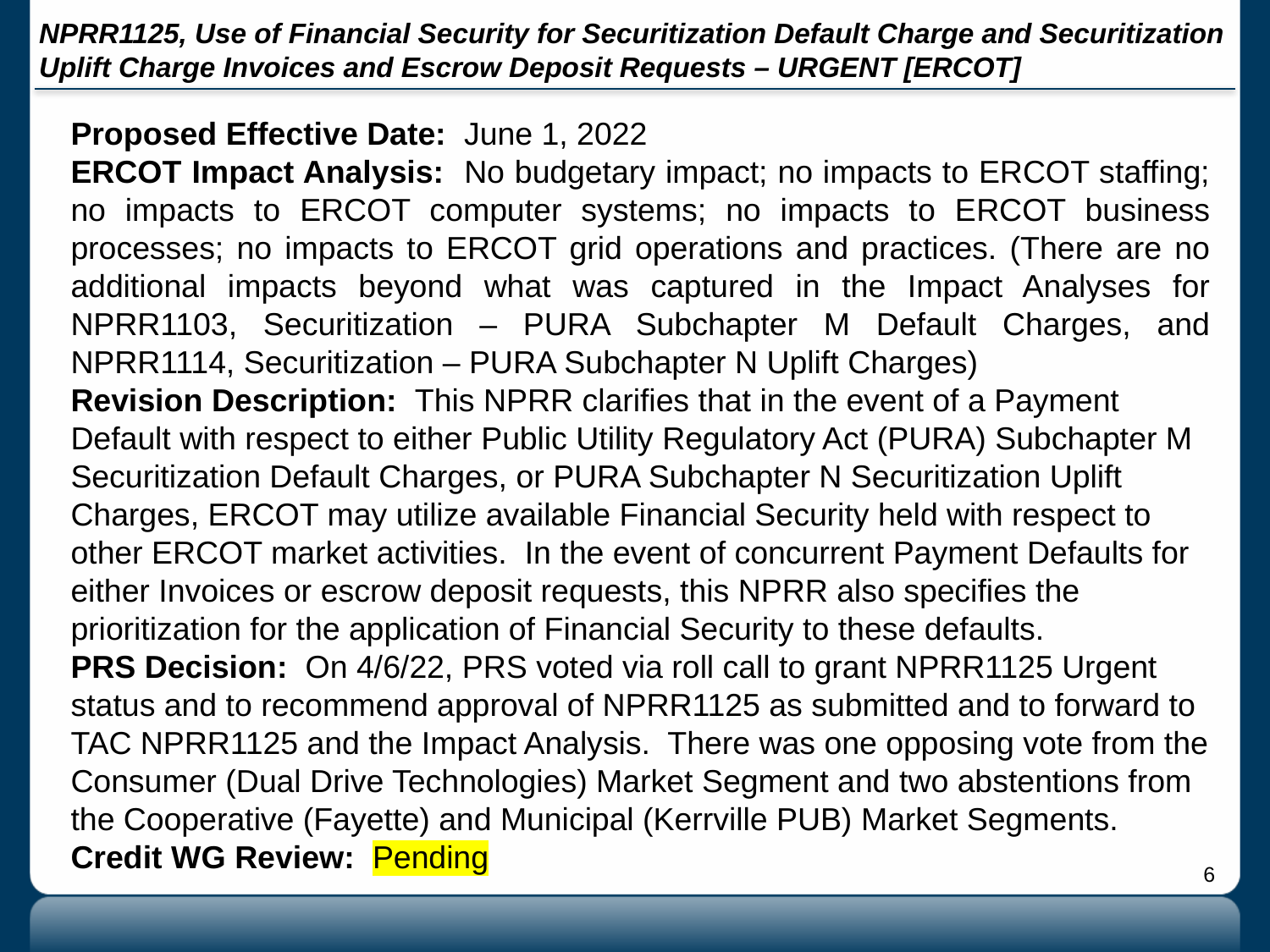

# NPRR1125, Use of Financial Security for Securitization Default Charge and Securitization Uplift Charge Invoices and Escrow Deposit Requests – URGENT [ERCOT]
Proposed Effective Date:  June 1, 2022
ERCOT Impact Analysis:  No budgetary impact; no impacts to ERCOT staffing; no impacts to ERCOT computer systems; no impacts to ERCOT business processes; no impacts to ERCOT grid operations and practices. (There are no additional impacts beyond what was captured in the Impact Analyses for NPRR1103, Securitization – PURA Subchapter M Default Charges, and NPRR1114, Securitization – PURA Subchapter N Uplift Charges)
Revision Description:  This NPRR clarifies that in the event of a Payment Default with respect to either Public Utility Regulatory Act (PURA) Subchapter M Securitization Default Charges, or PURA Subchapter N Securitization Uplift Charges, ERCOT may utilize available Financial Security held with respect to other ERCOT market activities.  In the event of concurrent Payment Defaults for either Invoices or escrow deposit requests, this NPRR also specifies the prioritization for the application of Financial Security to these defaults.
PRS Decision:  On 4/6/22, PRS voted via roll call to grant NPRR1125 Urgent status and to recommend approval of NPRR1125 as submitted and to forward to TAC NPRR1125 and the Impact Analysis.  There was one opposing vote from the Consumer (Dual Drive Technologies) Market Segment and two abstentions from the Cooperative (Fayette) and Municipal (Kerrville PUB) Market Segments.
Credit WG Review:  Pending